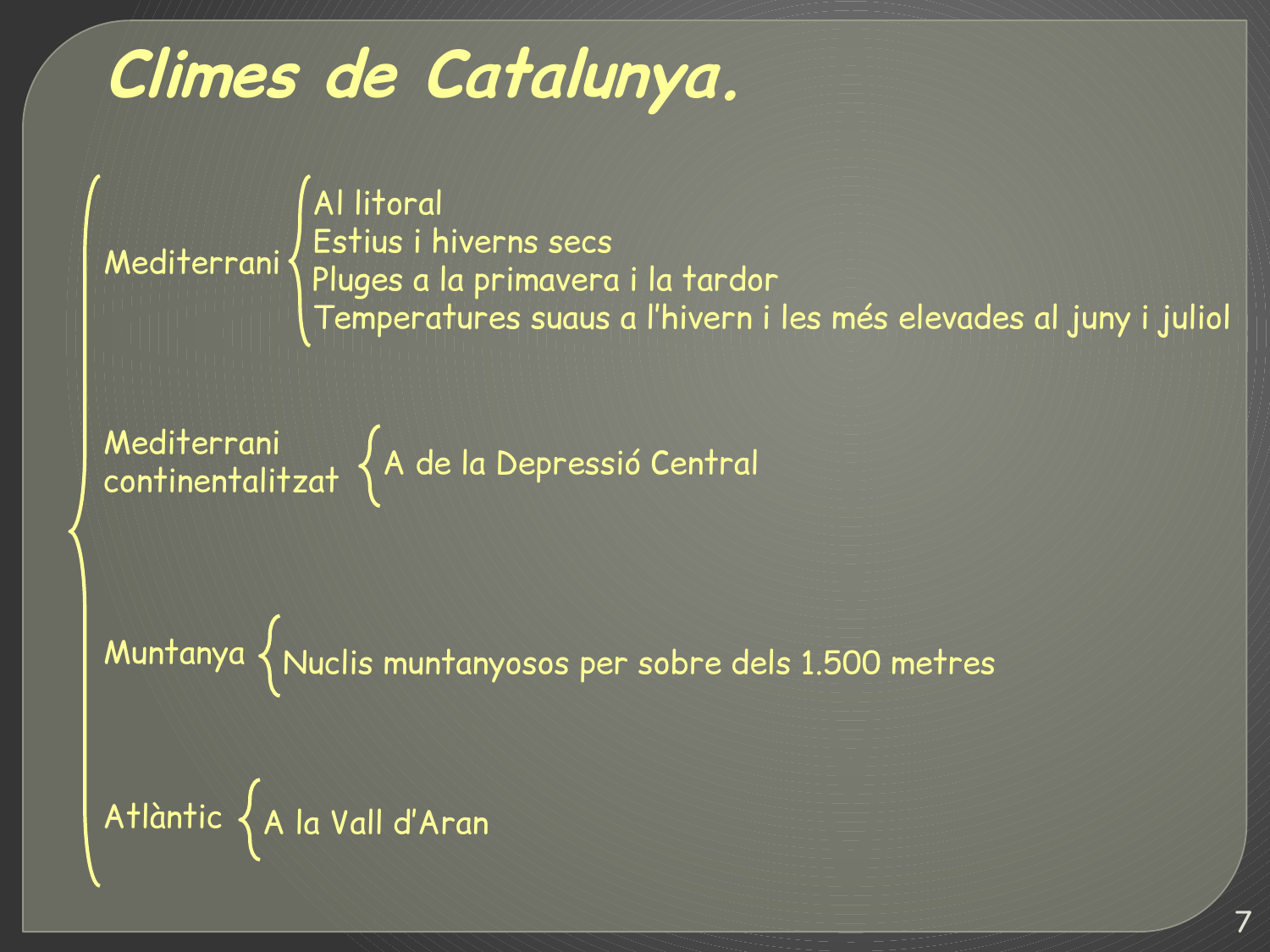

Climes de Catalunya.

Al litoral
Estius i hiverns secs
Pluges a la primavera i la tardor
Temperatures suaus a l’hivern i les més elevades al juny i juliol
Mediterrani
Mediterrani
continentalitzat

A de la Depressió Central

Muntanya
Nuclis muntanyosos per sobre dels 1.500 metres

Atlàntic
A la Vall d’Aran
7